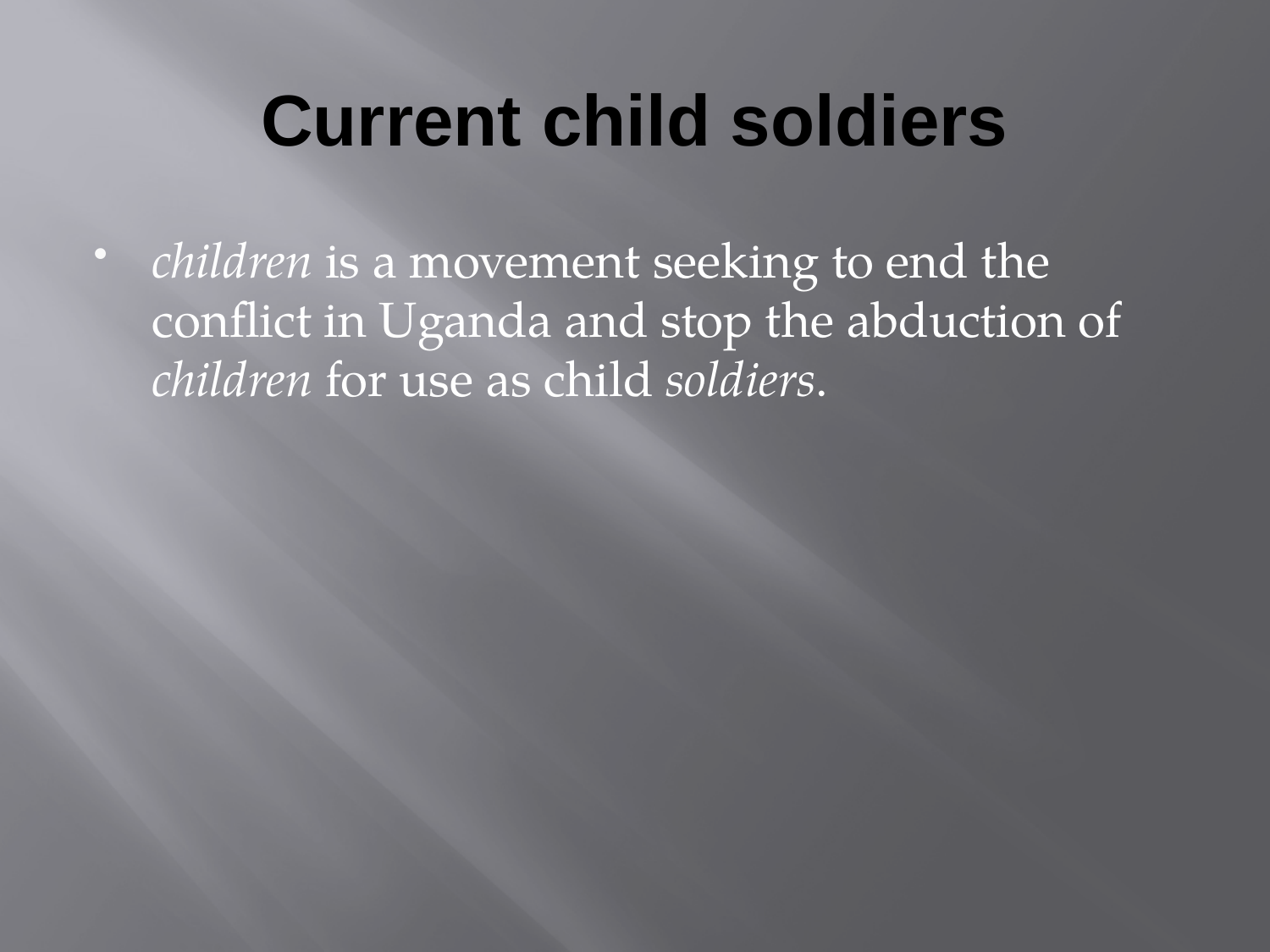

# Current child soldiers
children is a movement seeking to end the conflict in Uganda and stop the abduction of children for use as child soldiers.